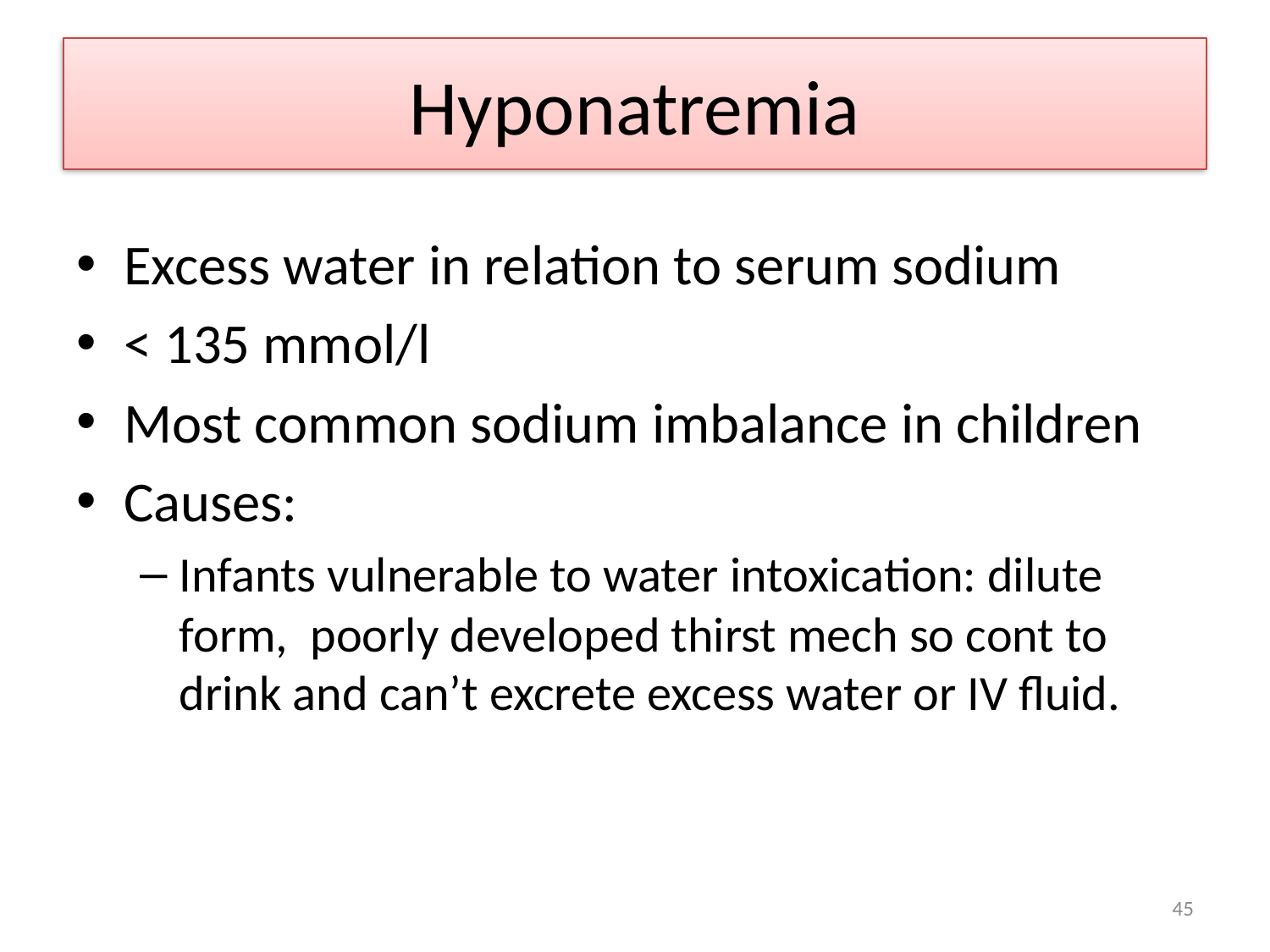

# Hyponatremia
Excess water in relation to serum sodium
< 135 mmol/l
Most common sodium imbalance in children
Causes:
Infants vulnerable to water intoxication: dilute form,  poorly developed thirst mech so cont to drink and can’t excrete excess water or IV fluid.

45